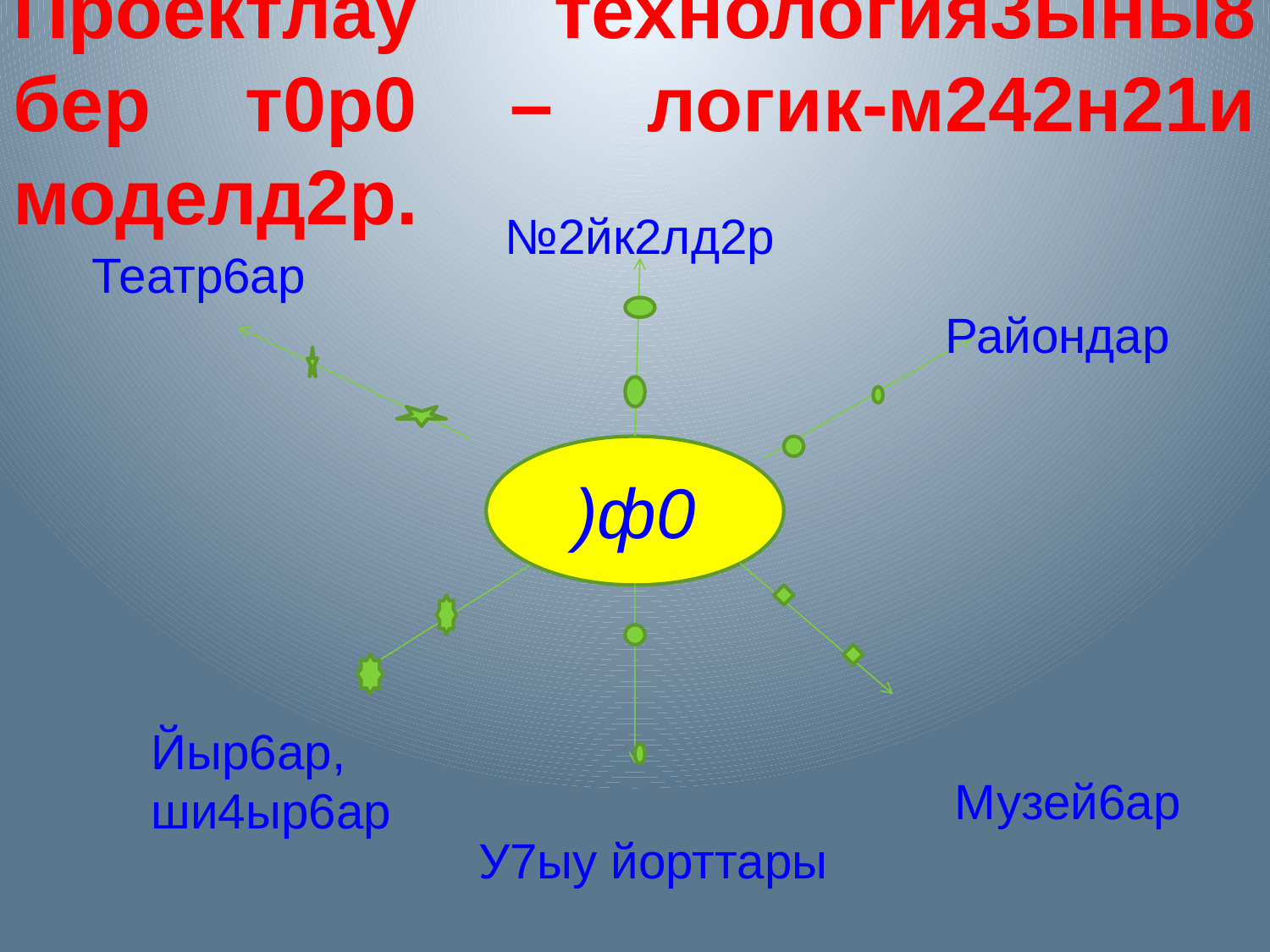

Проектлау технология3ыны8 бер т0р0 – логик-м242н21и моделд2р.
№2йк2лд2р
Театр6ар

Райондар

)ф0

Йыр6ар,
ши4ыр6ар

Музей6ар
У7ыу йорттары